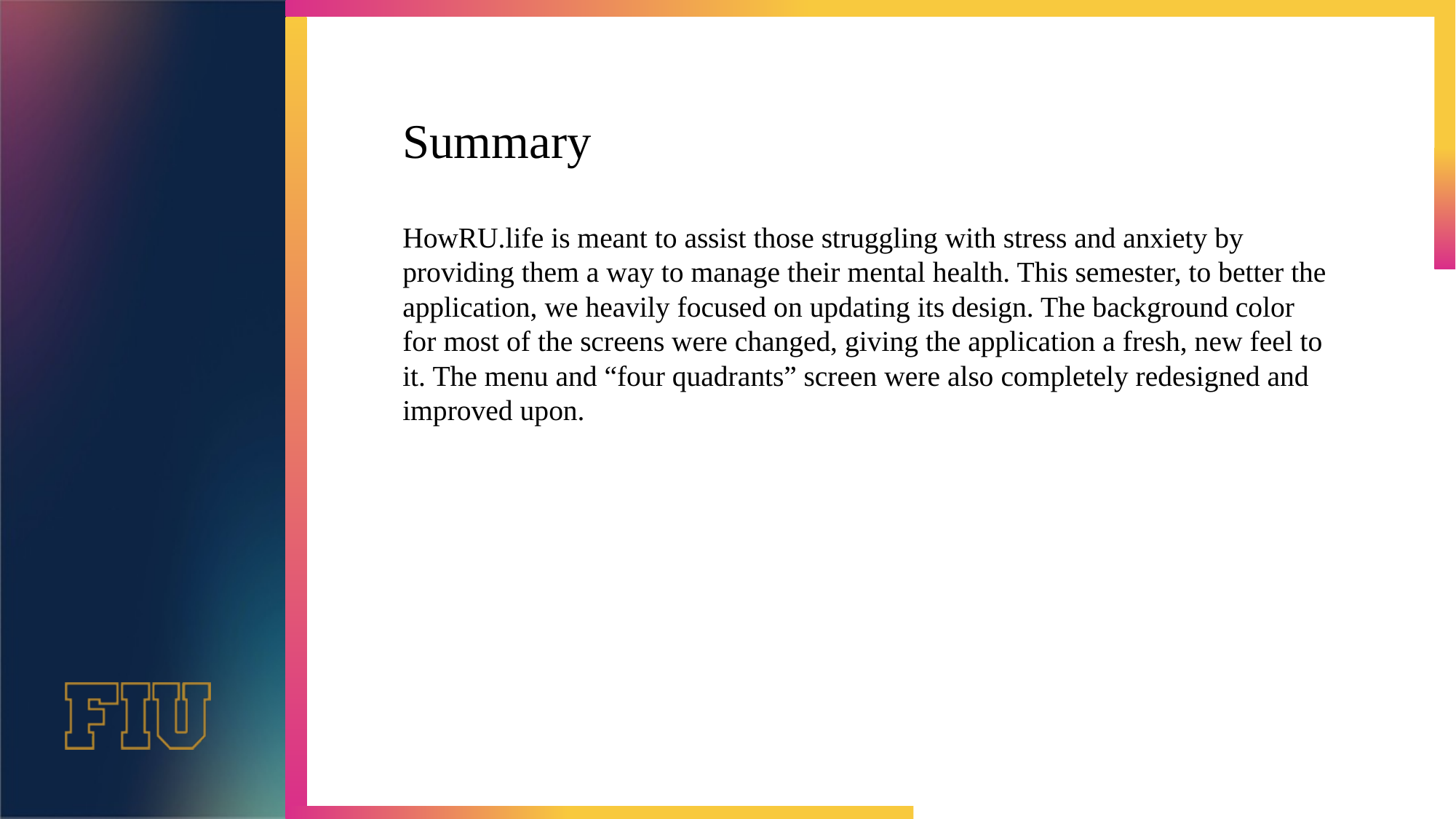

# Summary
HowRU.life is meant to assist those struggling with stress and anxiety by providing them a way to manage their mental health. This semester, to better the application, we heavily focused on updating its design. The background color for most of the screens were changed, giving the application a fresh, new feel to it. The menu and “four quadrants” screen were also completely redesigned and improved upon.